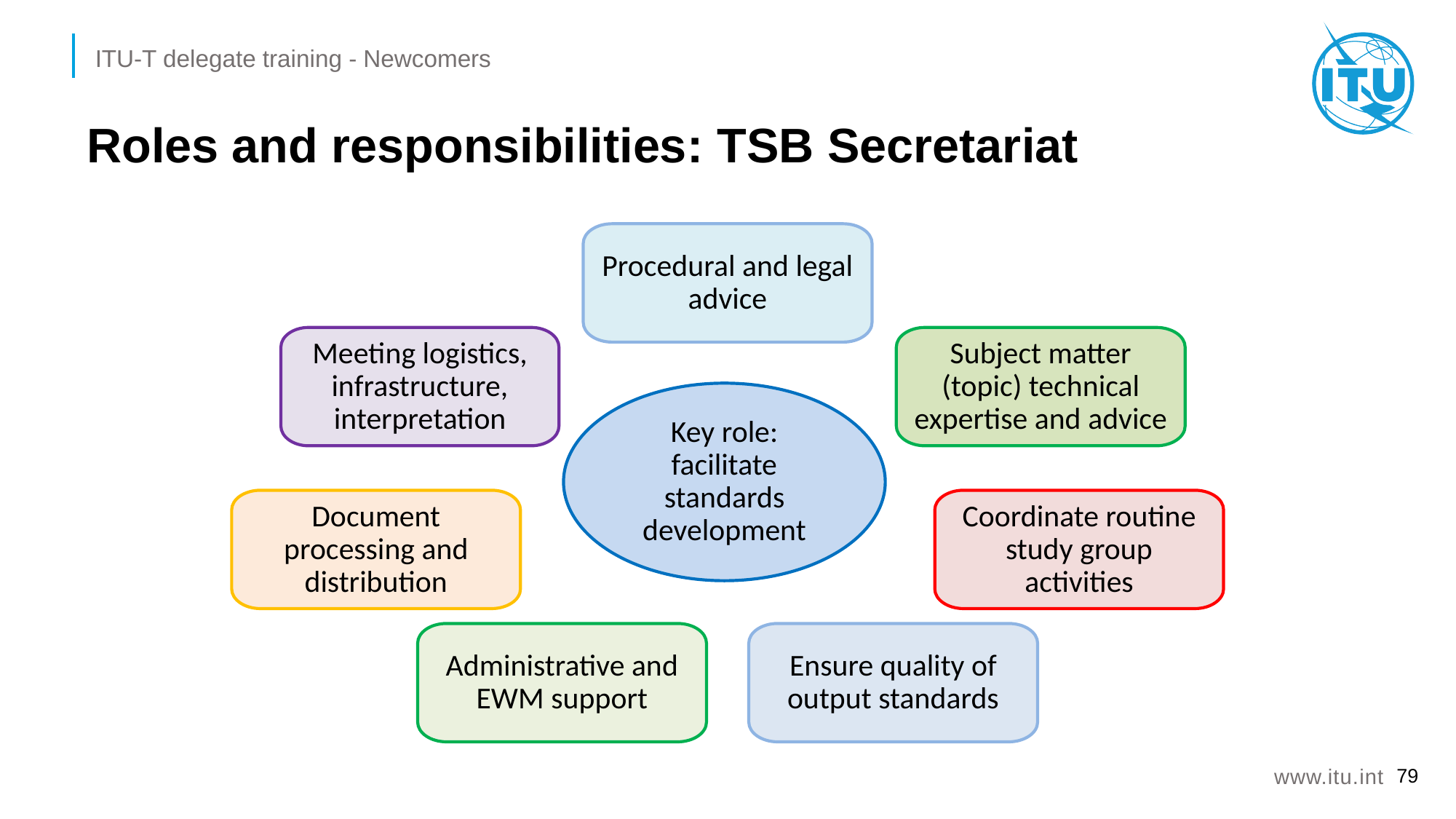

# Roles and responsibilities: TSB Secretariat
Procedural and legal advice
Meeting logistics, infrastructure, interpretation
Subject matter (topic) technical expertise and advice
Key role: facilitate standards development
Document processing and distribution
Coordinate routine study group activities
Administrative and EWM support
Ensure quality of output standards